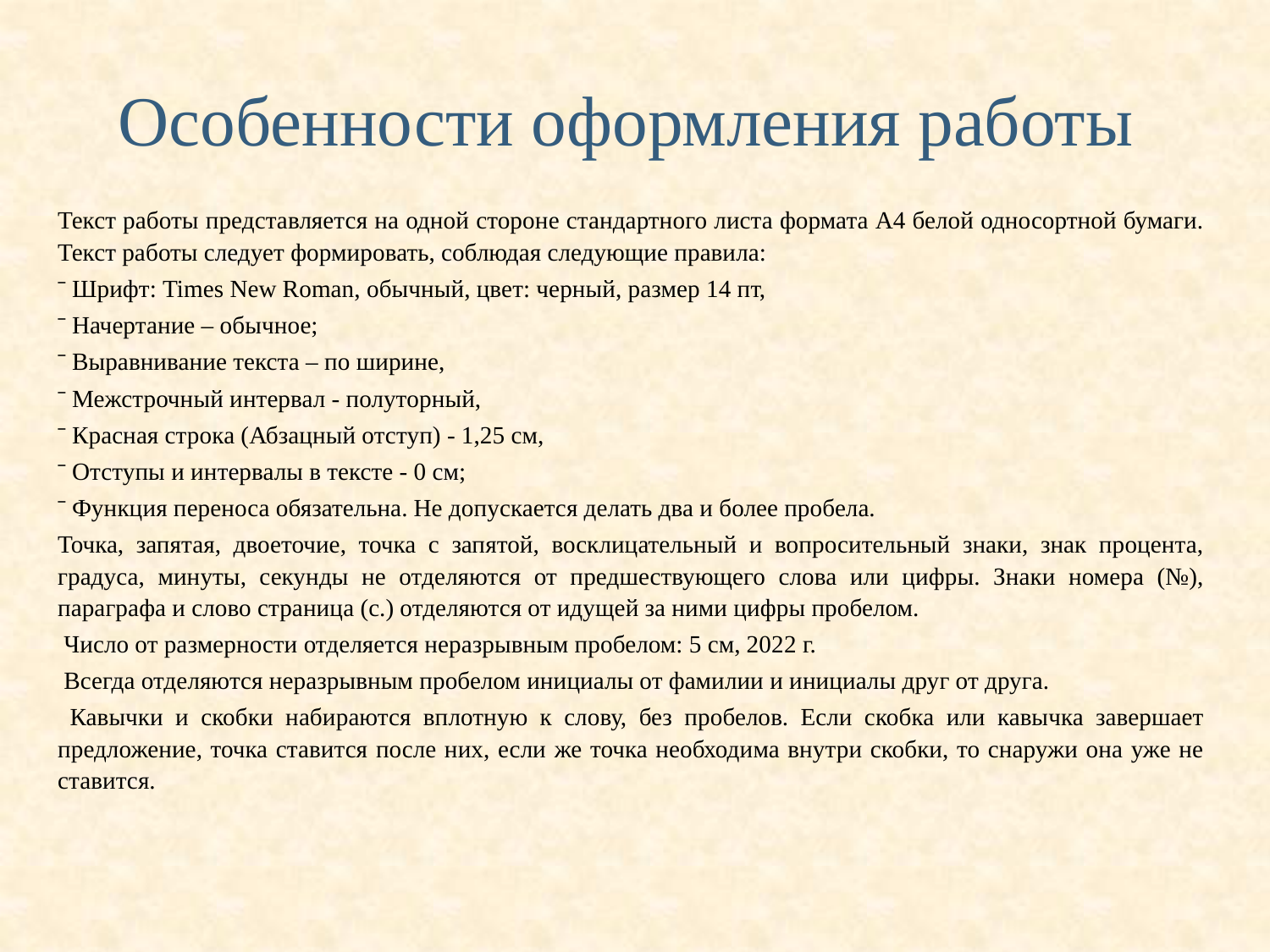

# Особенности оформления работы
Текст работы представляется на одной стороне стандартного листа формата А4 белой односортной бумаги. Текст работы следует формировать, соблюдая следующие правила:
ˉ Шрифт: Times New Roman, обычный, цвет: черный, размер 14 пт,
ˉ Начертание – обычное;
ˉ Выравнивание текста – по ширине,
ˉ Межстрочный интервал - полуторный,
ˉ Красная строка (Абзацный отступ) - 1,25 см,
ˉ Отступы и интервалы в тексте - 0 см;
ˉ Функция переноса обязательна. Не допускается делать два и более пробела.
Точка, запятая, двоеточие, точка с запятой, восклицательный и вопросительный знаки, знак процента, градуса, минуты, секунды не отделяются от предшествующего слова или цифры. Знаки номера (№), параграфа и слово страница (с.) отделяются от идущей за ними цифры пробелом.
 Число от размерности отделяется неразрывным пробелом: 5 см, 2022 г.
 Всегда отделяются неразрывным пробелом инициалы от фамилии и инициалы друг от друга.
 Кавычки и скобки набираются вплотную к слову, без пробелов. Если скобка или кавычка завершает предложение, точка ставится после них, если же точка необходима внутри скобки, то снаружи она уже не ставится.